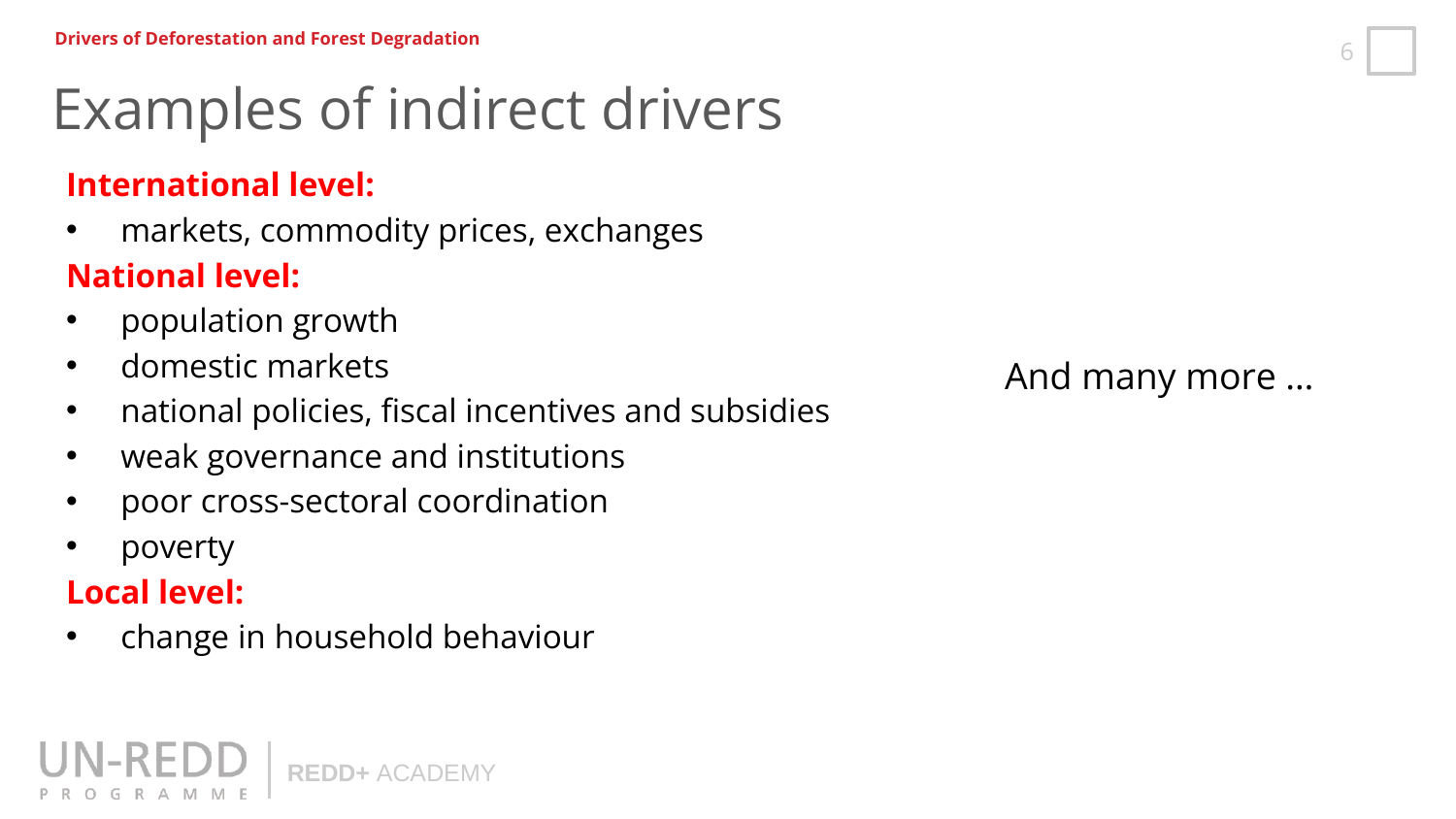

Drivers of Deforestation and Forest Degradation
Examples of indirect drivers
International level:
markets, commodity prices, exchanges
National level:
population growth
domestic markets
national policies, fiscal incentives and subsidies
weak governance and institutions
poor cross-sectoral coordination
poverty
Local level:
change in household behaviour
And many more …